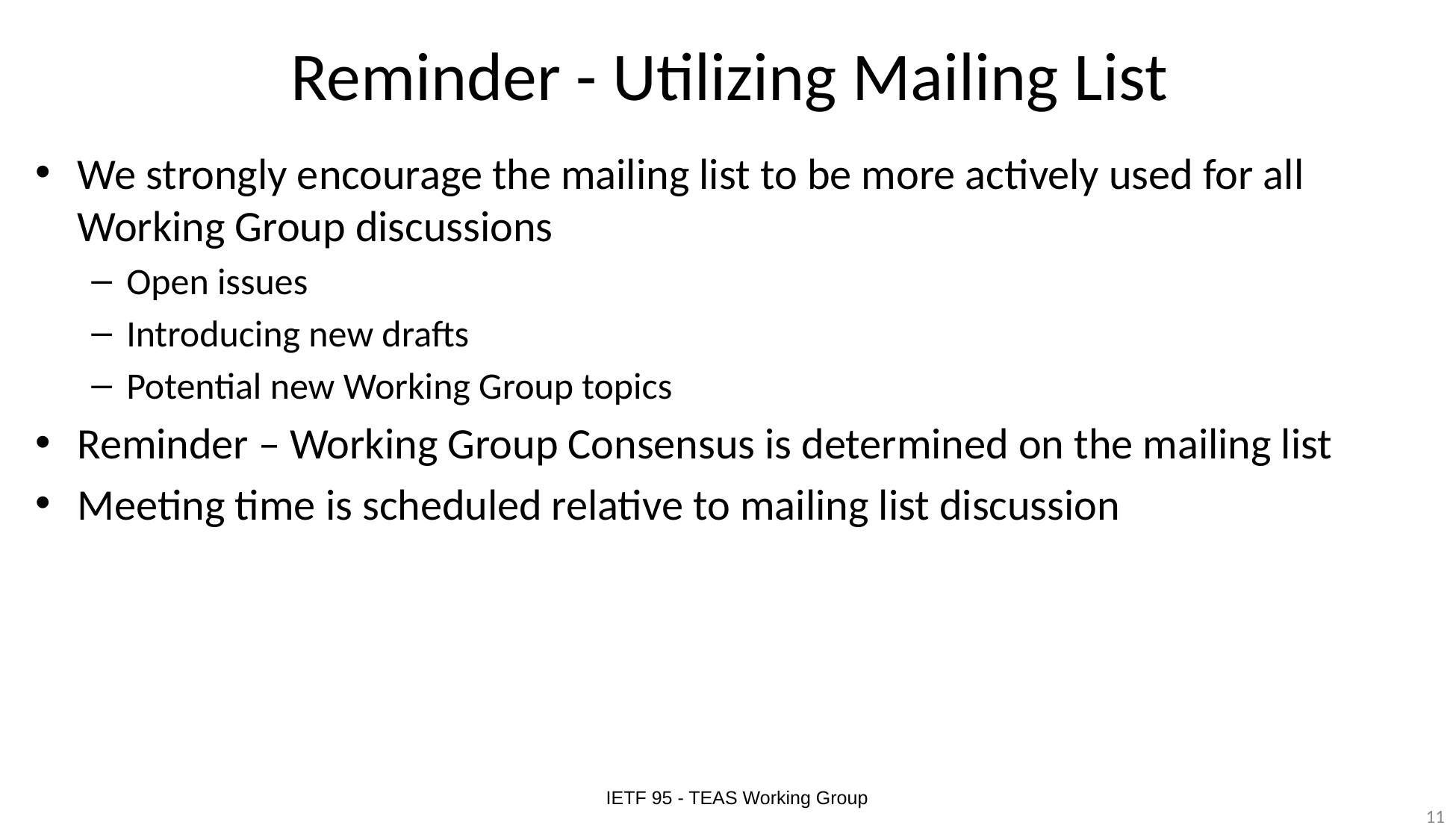

# Reminder - Utilizing Mailing List
We strongly encourage the mailing list to be more actively used for all Working Group discussions
Open issues
Introducing new drafts
Potential new Working Group topics
Reminder – Working Group Consensus is determined on the mailing list
Meeting time is scheduled relative to mailing list discussion
IETF 95 - TEAS Working Group
11